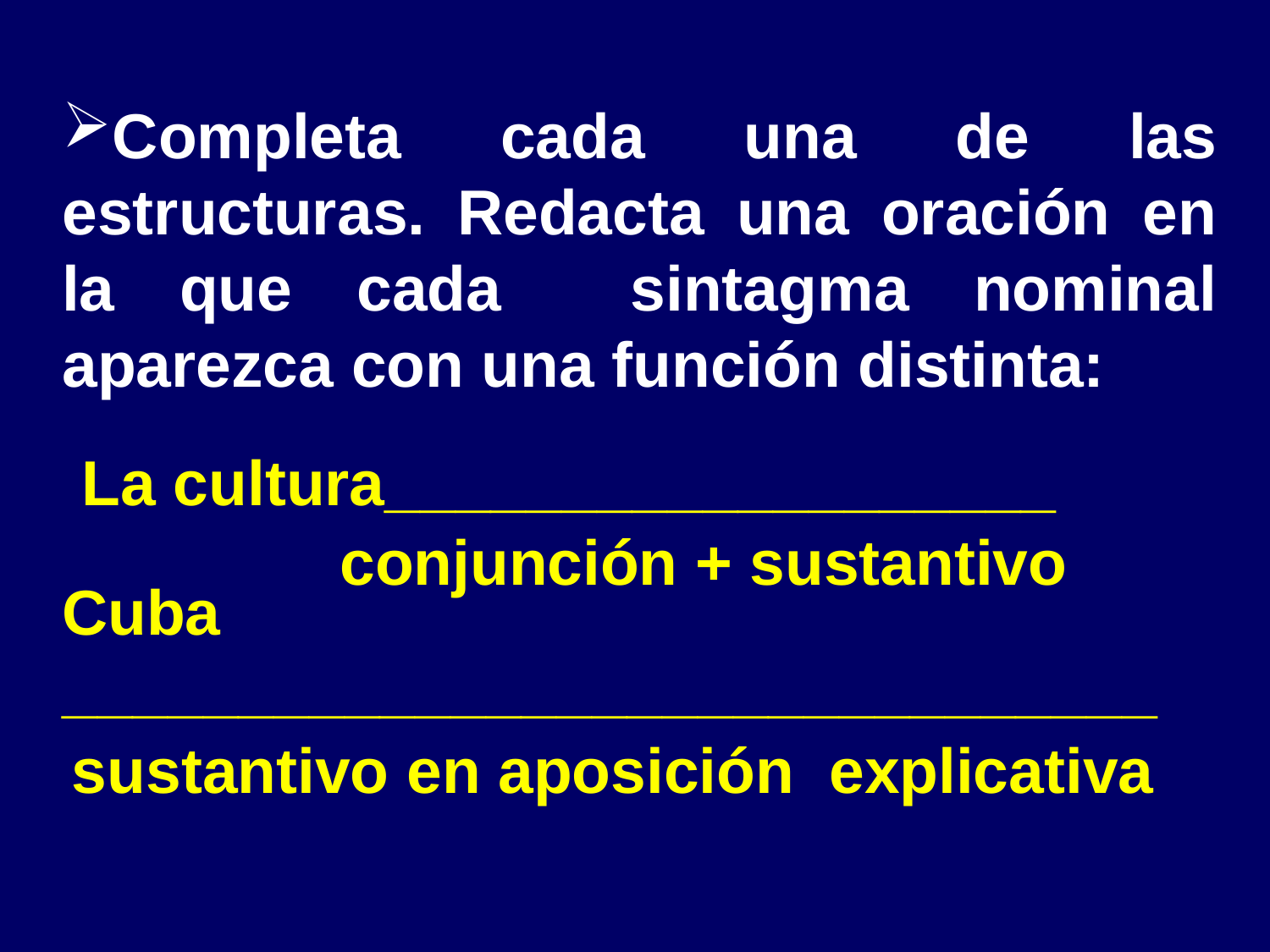

Completa cada una de las estructuras. Redacta una oración en la que cada  sintagma nominal aparezca con una función distinta:
La cultura___________________
conjunción + sustantivo
Cuba _______________________________
sustantivo en aposición  explicativa